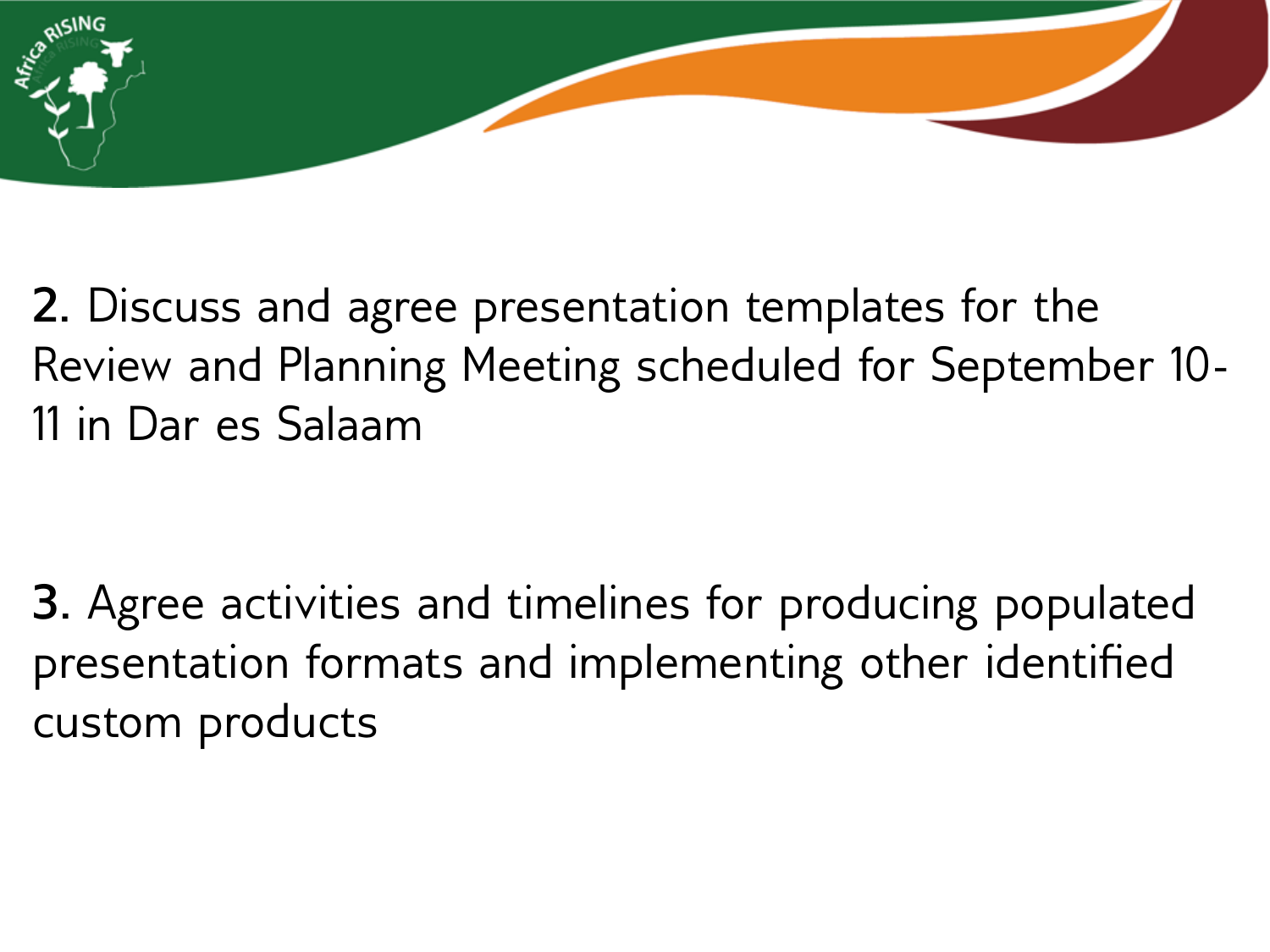

2. Discuss and agree presentation templates for the Review and Planning Meeting scheduled for September 10-11 in Dar es Salaam
3. Agree activities and timelines for producing populated presentation formats and implementing other identified custom products